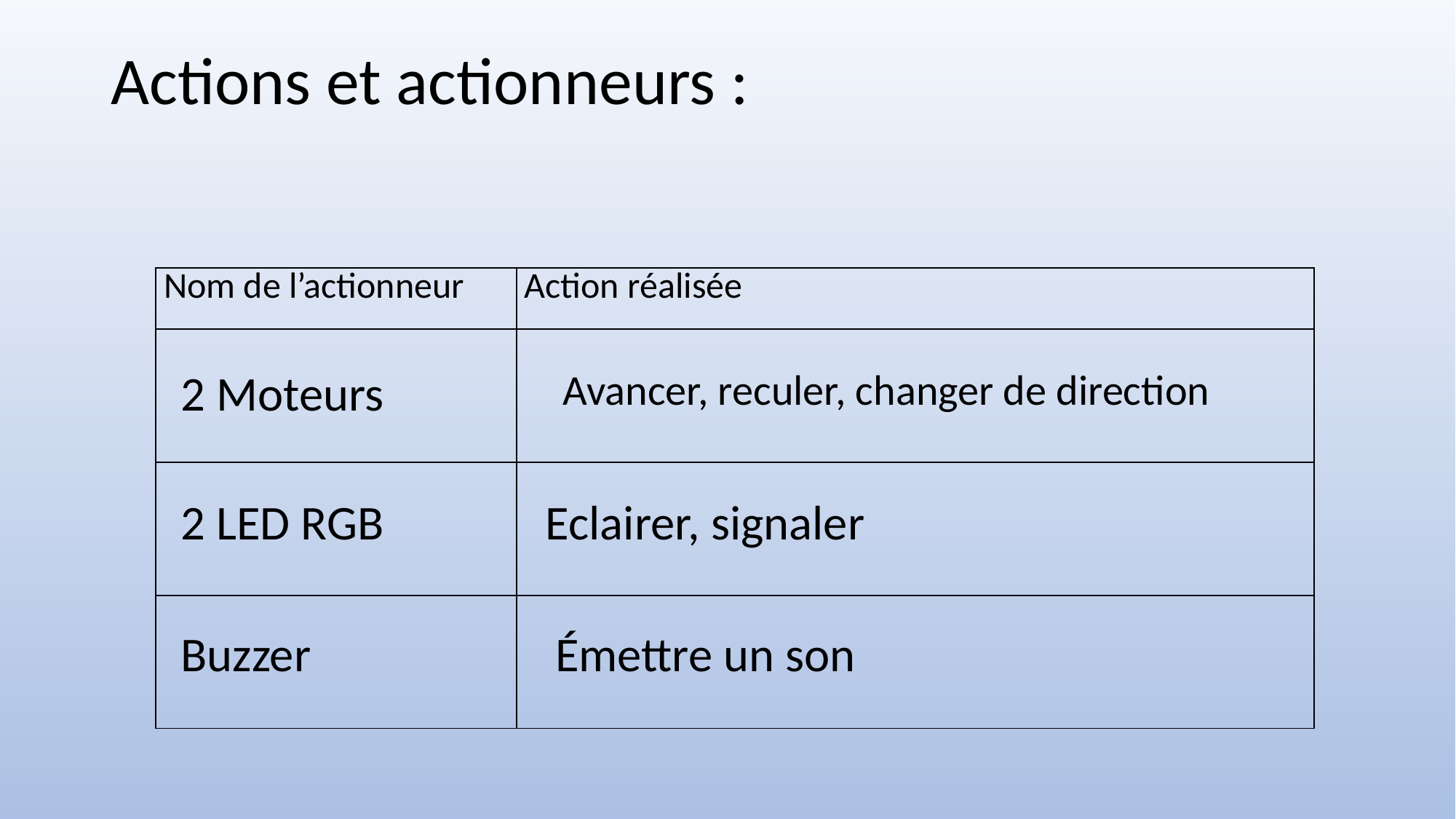

# Actions et actionneurs :

| Nom de l’actionneur | Action réalisée |
| --- | --- |
|  |  |
|  |  |
|  |  |
2 Moteurs
Avancer, reculer, changer de direction
2 LED RGB
Eclairer, signaler
Buzzer
Émettre un son